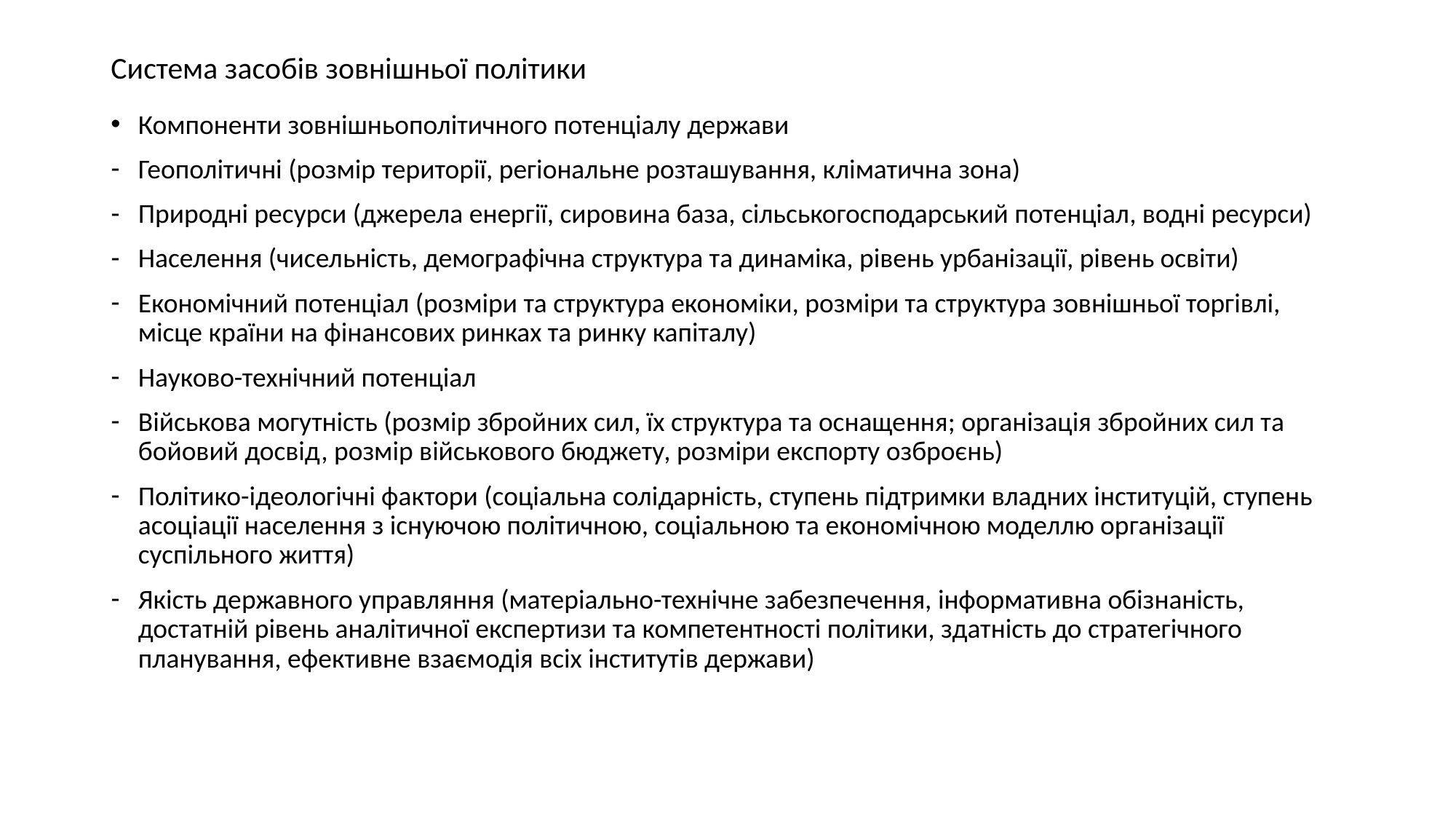

# Система засобів зовнішньої політики
Компоненти зовнішньополітичного потенціалу держави
Геополітичні (розмір території, регіональне розташування, кліматична зона)
Природні ресурси (джерела енергії, сировина база, сільськогосподарський потенціал, водні ресурси)
Населення (чисельність, демографічна структура та динаміка, рівень урбанізації, рівень освіти)
Економічний потенціал (розміри та структура економіки, розміри та структура зовнішньої торгівлі, місце країни на фінансових ринках та ринку капіталу)
Науково-технічний потенціал
Військова могутність (розмір збройних сил, їх структура та оснащення; організація збройних сил та бойовий досвід, розмір військового бюджету, розміри експорту озброєнь)
Політико-ідеологічні фактори (соціальна солідарність, ступень підтримки владних інституцій, ступень асоціації населення з існуючою політичною, соціальною та економічною моделлю організації суспільного життя)
Якість державного управляння (матеріально-технічне забезпечення, інформативна обізнаність, достатній рівень аналітичної експертизи та компетентності політики, здатність до стратегічного планування, ефективне взаємодія всіх інститутів держави)